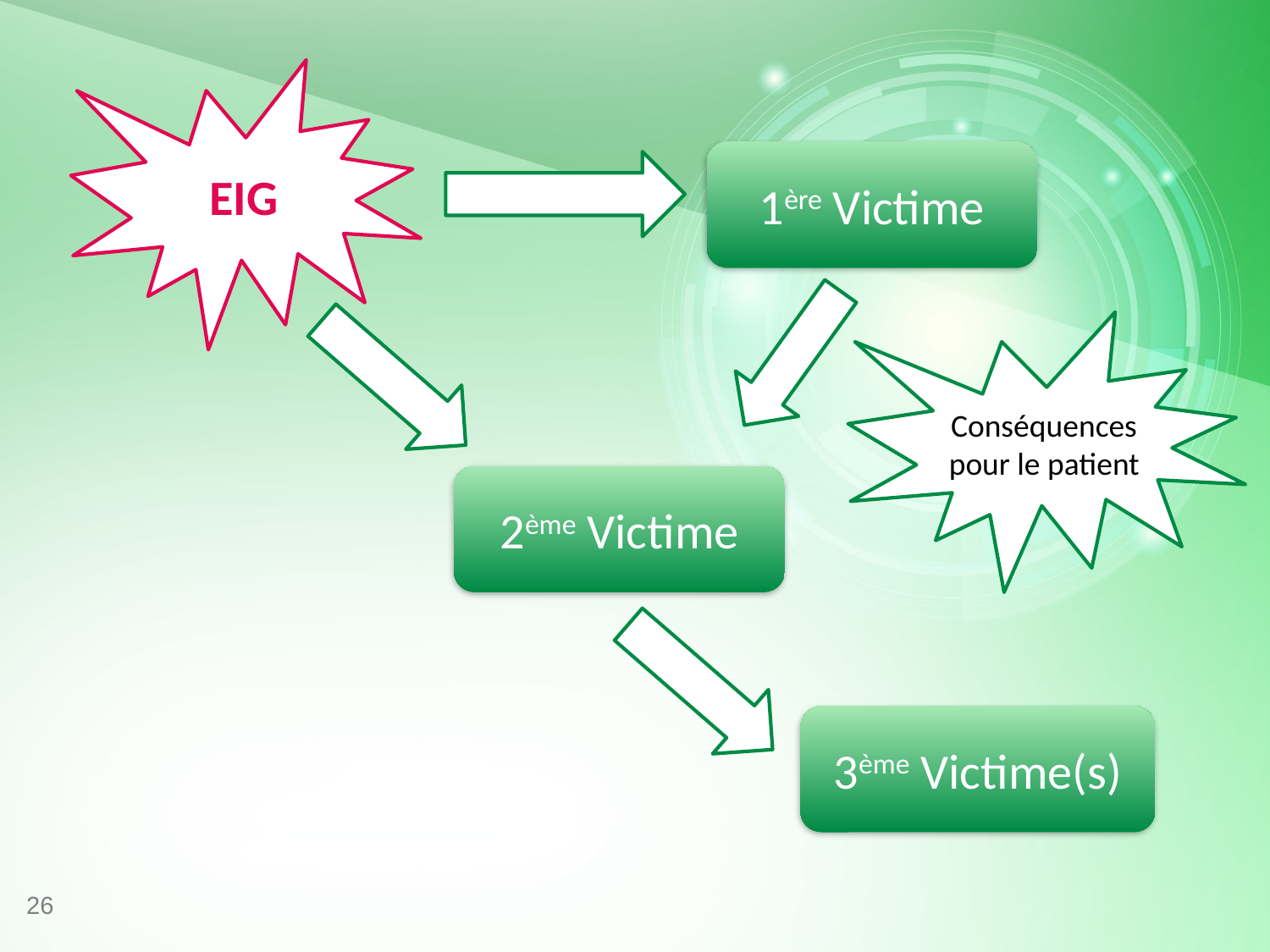

EIG
1ère Victime

PATIENT

Conséquences pour le patient

2ème Victime
SOIGNANT

3ème Victime(s)
PATIENT(S)
26